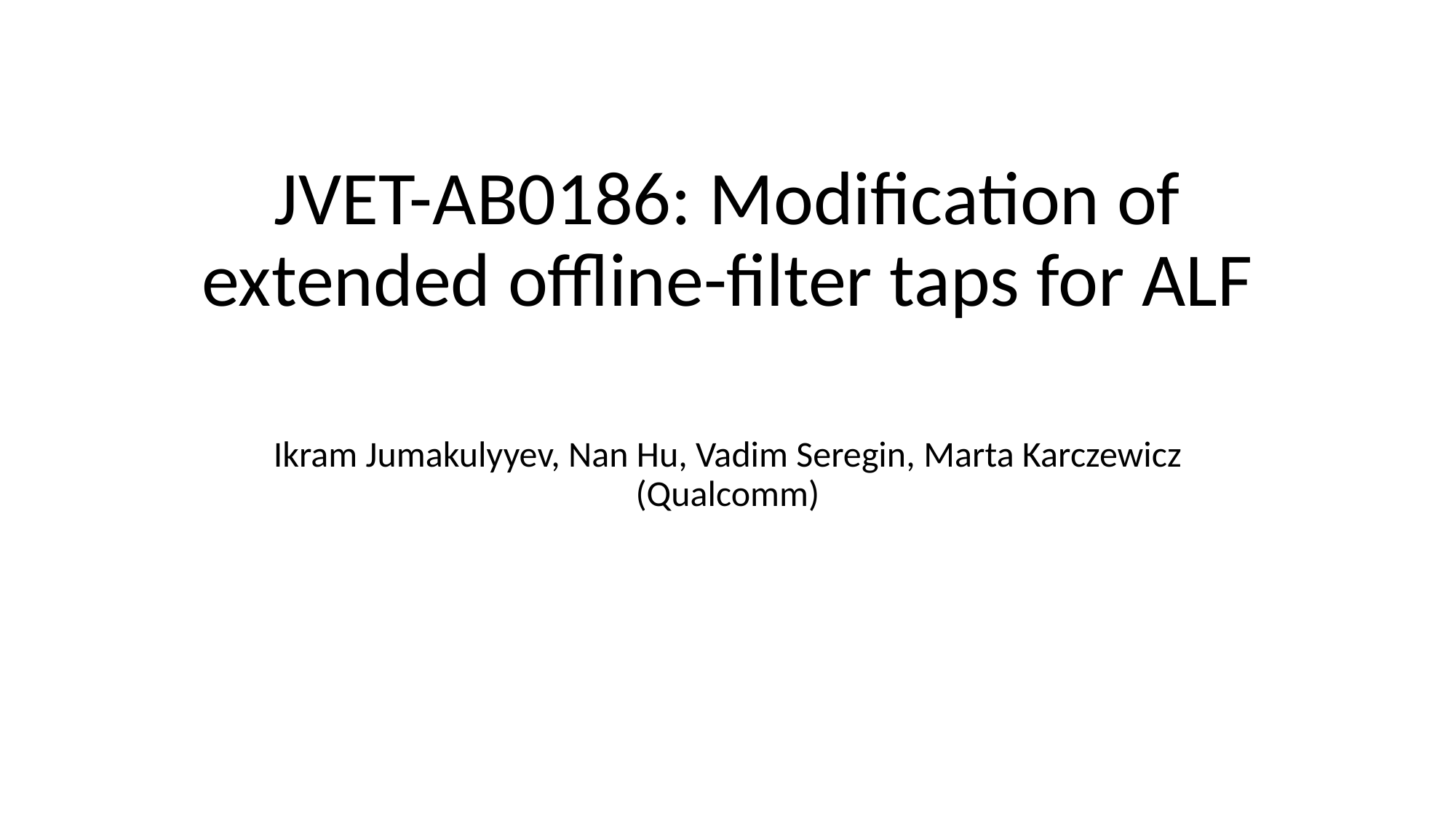

# JVET-AB0186: Modification of extended offline-filter taps for ALF
Ikram Jumakulyyev, Nan Hu, Vadim Seregin, Marta Karczewicz (Qualcomm)